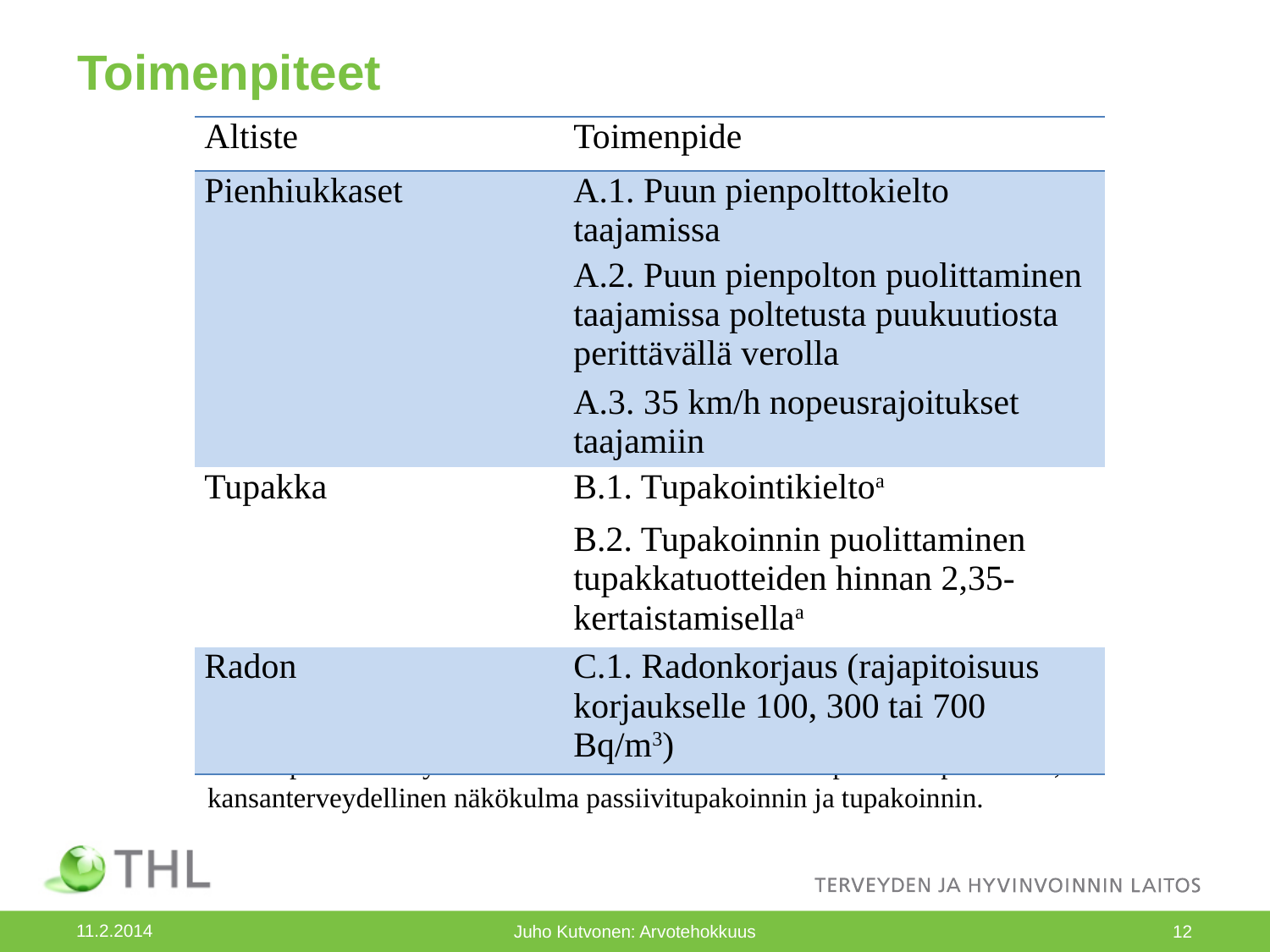

# Toimenpiteet
| Altiste | Toimenpide |
| --- | --- |
| Pienhiukkaset | A.1. Puun pienpolttokielto taajamissa |
|  | A.2. Puun pienpolton puolittaminen taajamissa poltetusta puukuutiosta perittävällä verolla |
|  | A.3. 35 km/h nopeusrajoitukset taajamiin |
| Tupakka | B.1. Tupakointikieltoa |
|  | B.2. Tupakoinnin puolittaminen tupakkatuotteiden hinnan 2,35-kertaistamisellaa |
| Radon | C.1. Radonkorjaus (rajapitoisuus korjaukselle 100, 300 tai 700 Bq/m3) |
a Ympäristöterveydellinen näkökulma huomioi passiivitupakoinnin, kansanterveydellinen näkökulma passiivitupakoinnin ja tupakoinnin.
11.2.2014
Juho Kutvonen: Arvotehokkuus
12